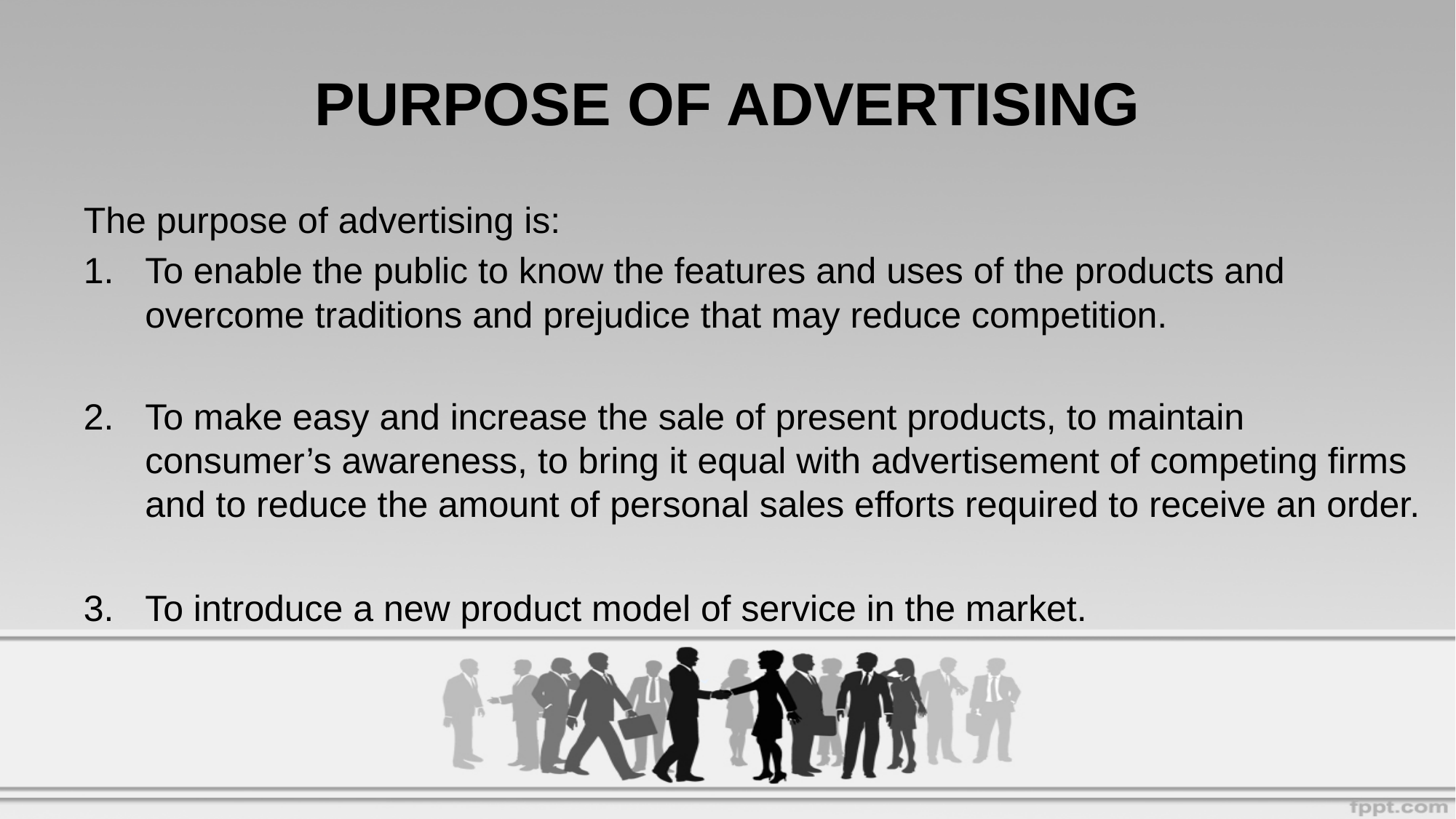

# PURPOSE OF ADVERTISING
The purpose of advertising is:
To enable the public to know the features and uses of the products and overcome traditions and prejudice that may reduce competition.

To make easy and increase the sale of present products, to maintain consumer’s awareness, to bring it equal with advertisement of competing firms and to reduce the amount of personal sales efforts required to receive an order.

To introduce a new product model of service in the market.